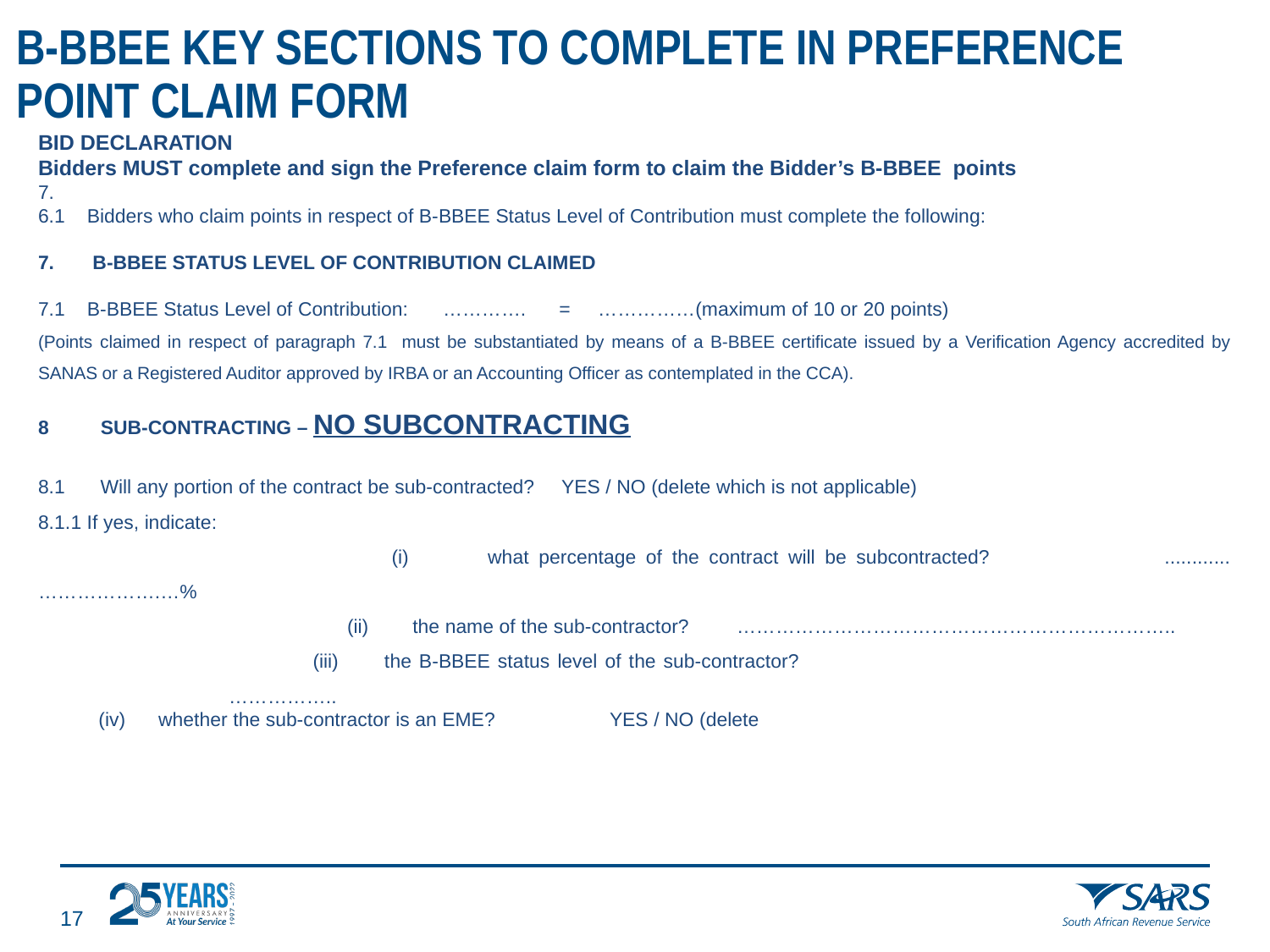

B-BBEE KEY SECTIONS TO COMPLETE IN PREFERENCE POINT CLAIM FORM
BID DECLARATION
Bidders MUST complete and sign the Preference claim form to claim the Bidder’s B-BBEE  points

6.1    Bidders who claim points in respect of B-BBEE Status Level of Contribution must complete the following:

7.       B-BBEE STATUS LEVEL OF CONTRIBUTION CLAIMED

7.1    B-BBEE Status Level of Contribution:	………….      =     ……………(maximum of 10 or 20 points)
(Points claimed in respect of paragraph 7.1  must be substantiated by means of a B-BBEE certificate issued by a Verification Agency accredited by SANAS or a Registered Auditor approved by IRBA or an Accounting Officer as contemplated in the CCA).

8	SUB-CONTRACTING – NO SUBCONTRACTING

8.1     	Will any portion of the contract be sub-contracted?     YES / NO (delete which is not applicable)
8.1.1 If yes, indicate:
	          (i)        what percentage of the contract will be subcontracted?		............……………….…%
	          (ii)        the name of the sub-contractor?	…………………………………………………………..
	           (iii)      the B-BBEE status level of the sub-contractor?					……………..
           (iv)      whether the sub-contractor is an EME?		YES / NO (delete
17